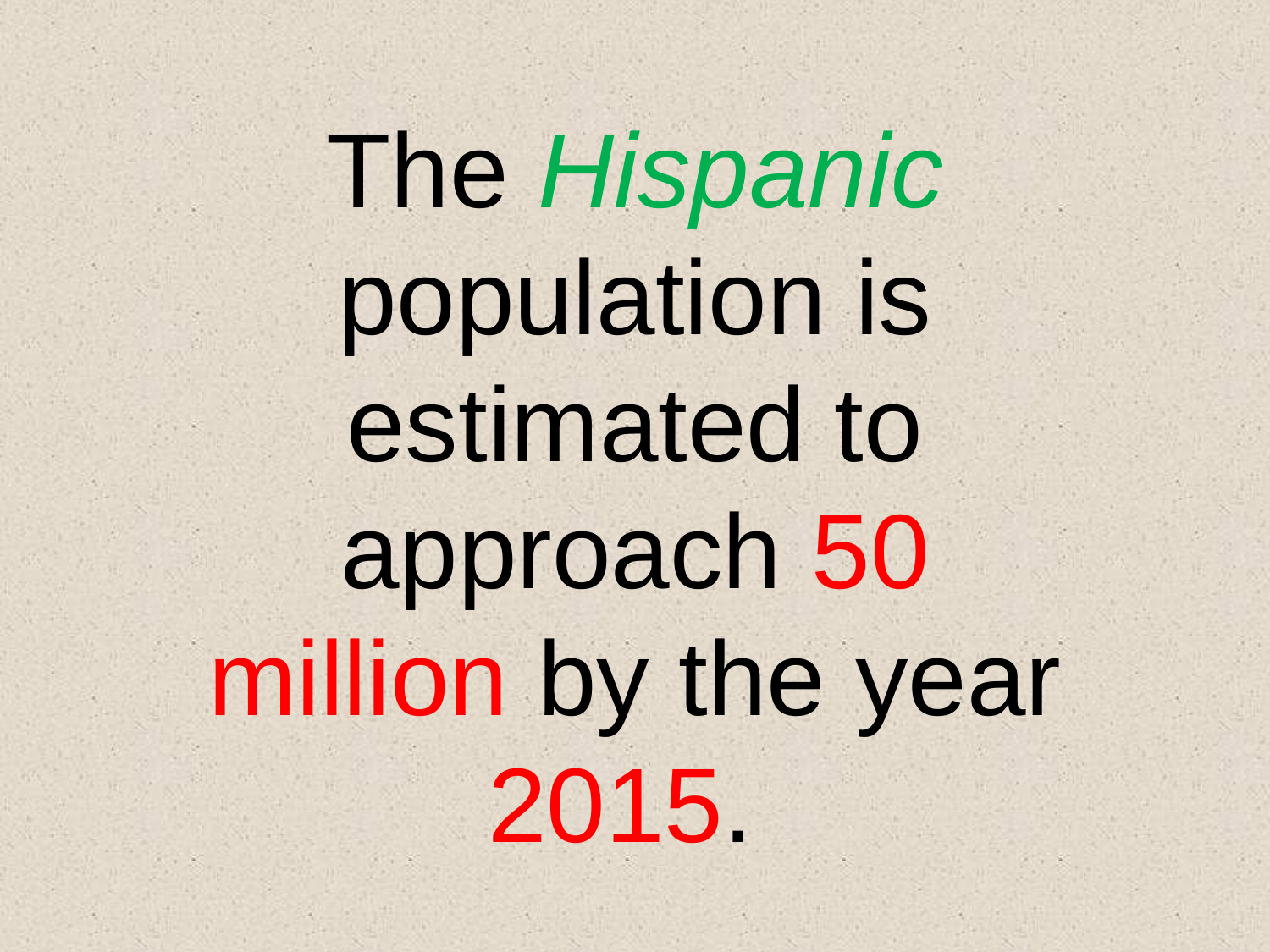

The Hispanic population is estimated to approach 50 million by the year 2015.
#